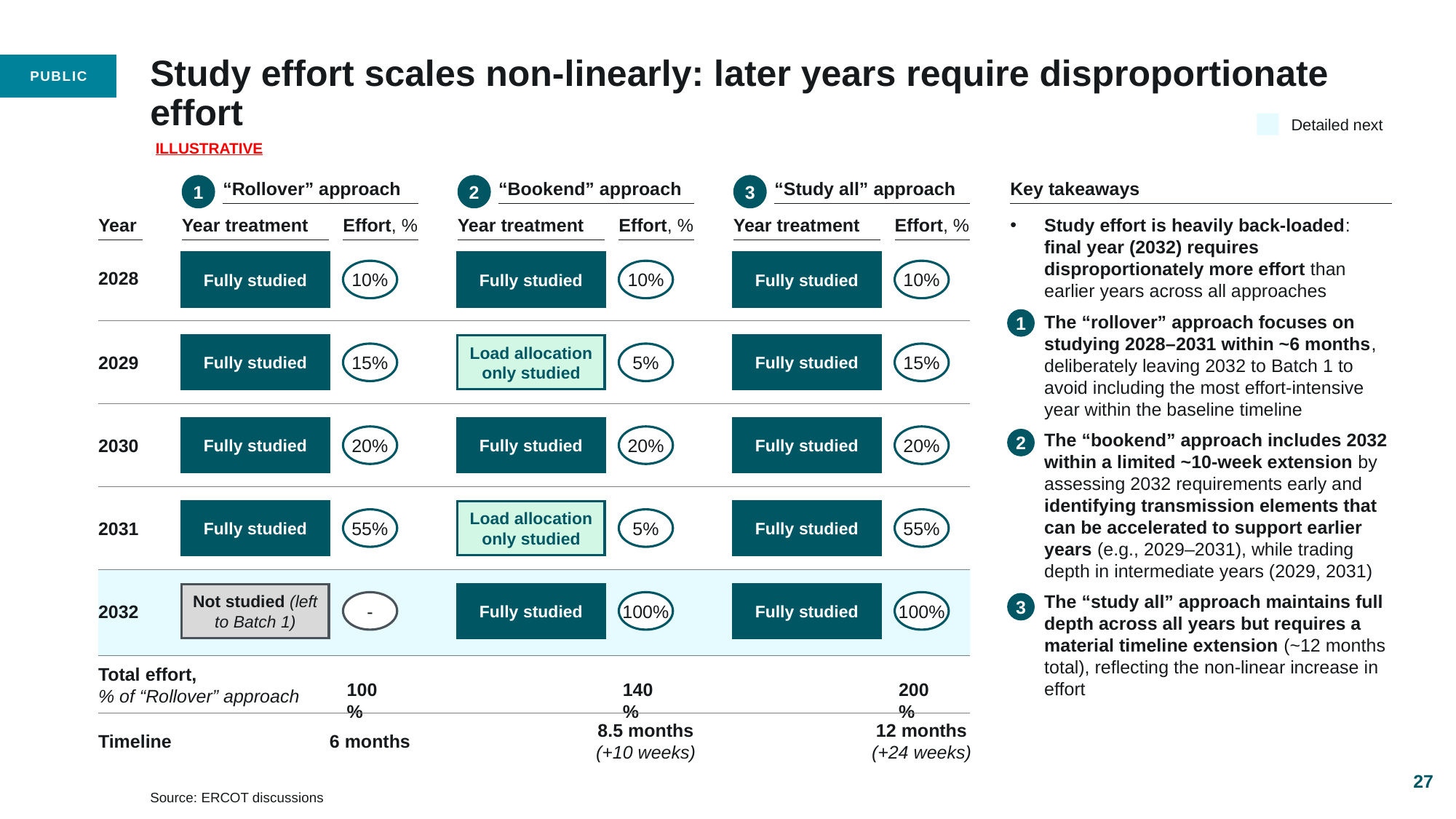

# Study effort scales non-linearly: later years require disproportionate effort

Detailed next
ILLUSTRATIVE
1
2
3
“Rollover” approach
“Bookend” approach
“Study all” approach
Key takeaways
Year
Year treatment
Effort, %
Year treatment
Effort, %
Year treatment
Effort, %
Study effort is heavily back-loaded: final year (2032) requires disproportionately more effort than earlier years across all approaches
The “rollover” approach focuses on studying 2028–2031 within ~6 months, deliberately leaving 2032 to Batch 1 to avoid including the most effort-intensive year within the baseline timeline
The “bookend” approach includes 2032 within a limited ~10-week extension by assessing 2032 requirements early and identifying transmission elements that can be accelerated to support earlier years (e.g., 2029–2031), while trading depth in intermediate years (2029, 2031)
The “study all” approach maintains full depth across all years but requires a material timeline extension (~12 months total), reflecting the non-linear increase in effort
Fully studied
Fully studied
Fully studied
10%
10%
10%
2028
1
Fully studied
Load allocation only studied
Fully studied
15%
5%
15%
2029
Fully studied
Fully studied
Fully studied
20%
20%
20%
2030
2
Fully studied
Load allocation only studied
Fully studied
55%
5%
55%
2031

Not studied (left to Batch 1)
Fully studied
Fully studied
-
100%
100%
2032
3
Total effort,
% of “Rollover” approach
100%
140%
200%
8.5 months
(+10 weeks)
12 months
(+24 weeks)
6 months
Timeline
27
Source: ERCOT discussions